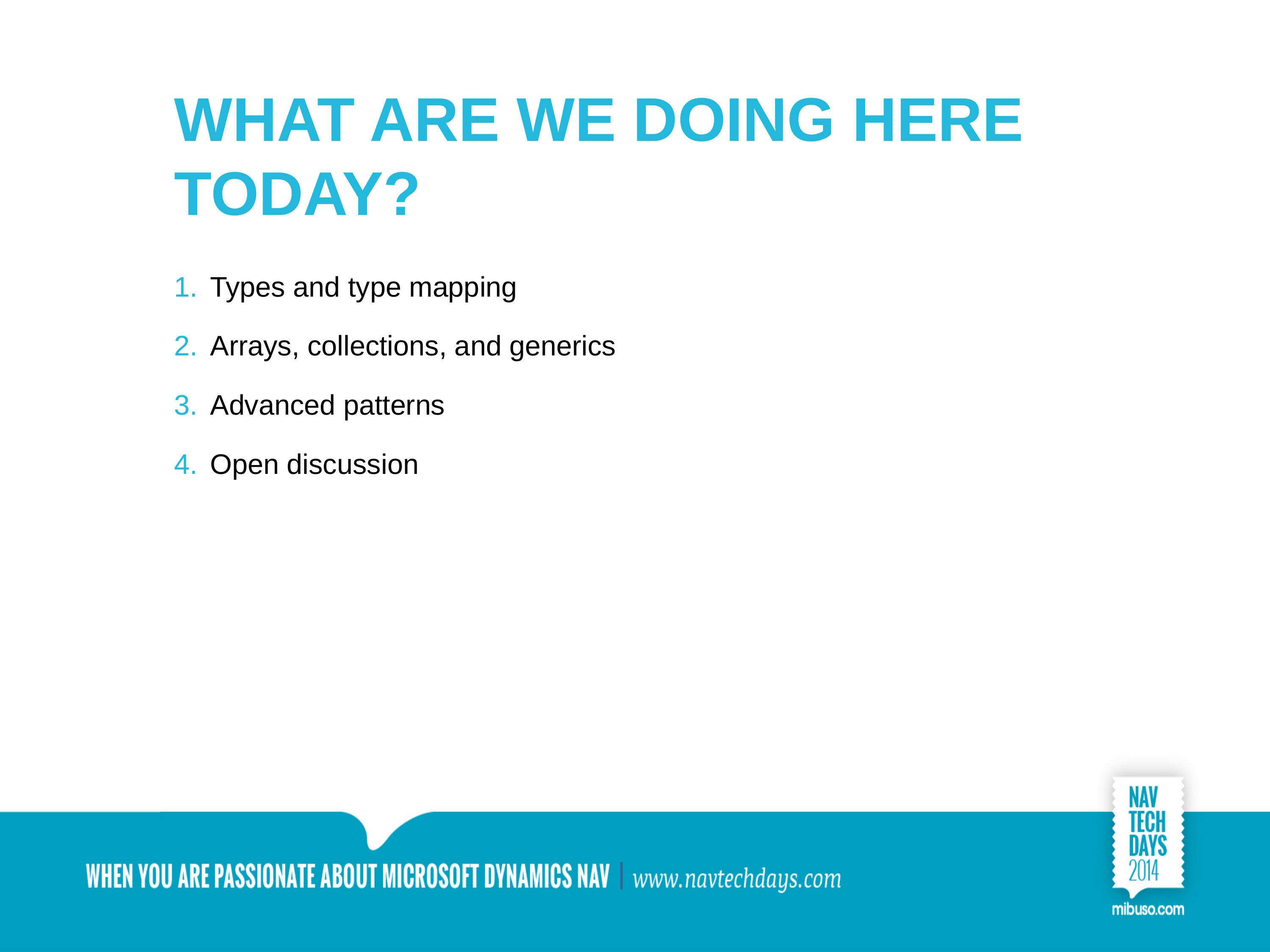

# What are we doing here today?
Types and type mapping
Arrays, collections, and generics
Advanced patterns
Open discussion